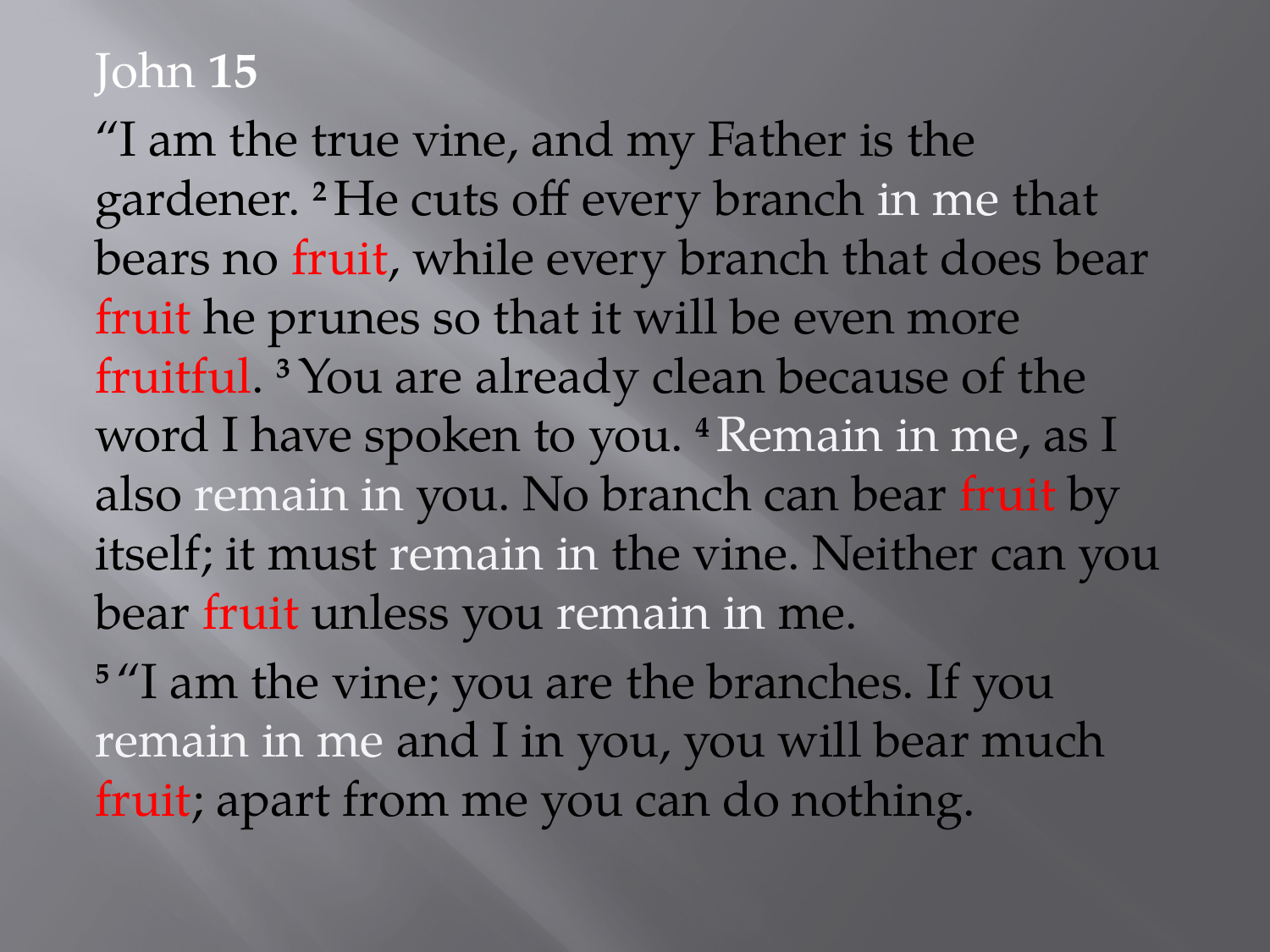

John 15
“I am the true vine, and my Father is the gardener. 2 He cuts off every branch in me that bears no fruit, while every branch that does bear fruit he prunes so that it will be even more fruitful. 3 You are already clean because of the word I have spoken to you. 4 Remain in me, as I also remain in you. No branch can bear fruit by itself; it must remain in the vine. Neither can you bear fruit unless you remain in me.
5 “I am the vine; you are the branches. If you remain in me and I in you, you will bear much fruit; apart from me you can do nothing.
#